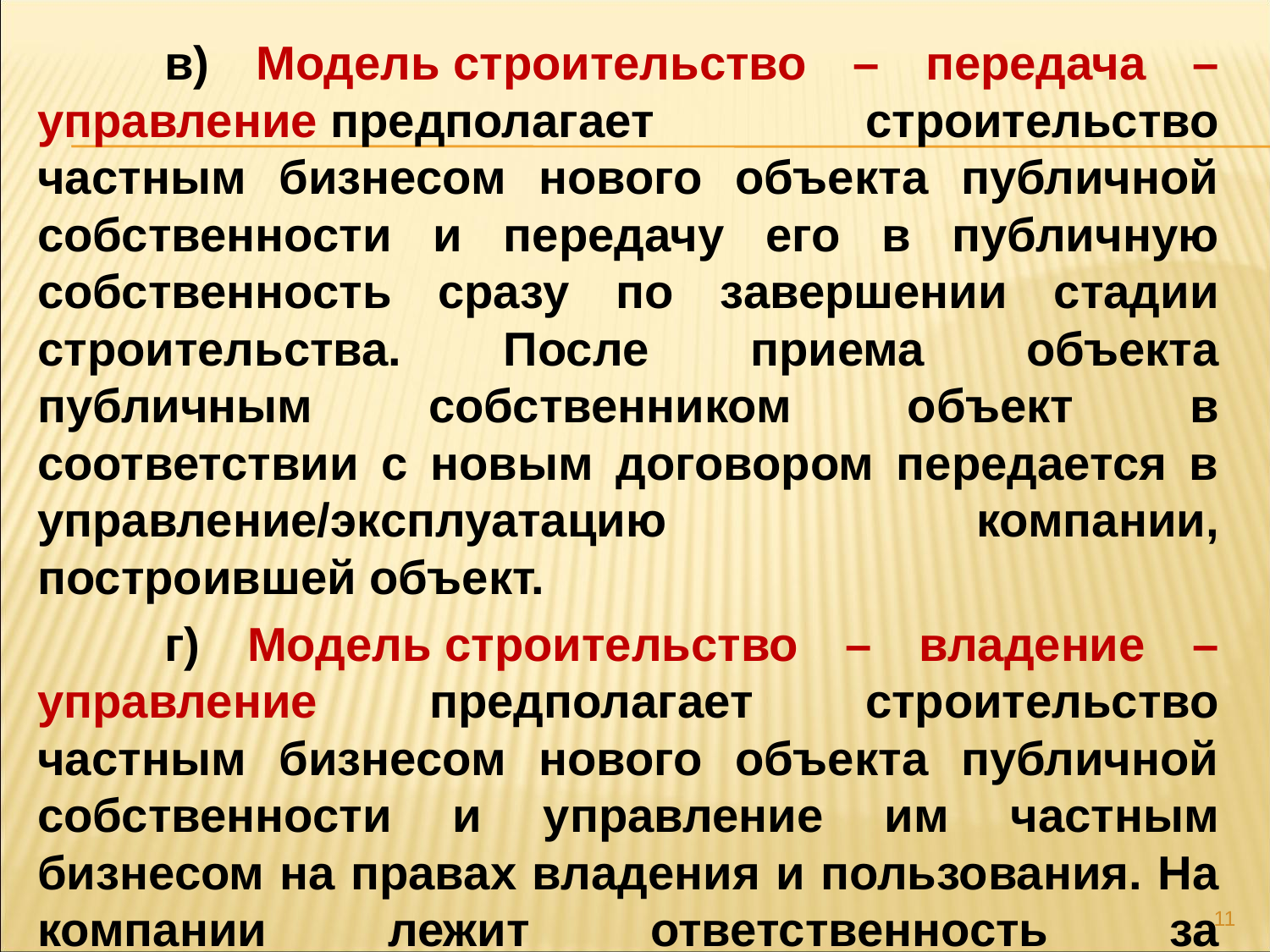

в) Модель строительство – передача – управление предполагает строительство частным бизнесом нового объекта публичной собственности и передачу его в публичную собственность сразу по завершении стадии строительства. После приема объекта публичным собственником объект в соответствии с новым договором передается в управление/эксплуатацию компании, построившей объект.
	г) Модель строительство – владение – управление предполагает строительство частным бизнесом нового объекта публичной собственности и управление им частным бизнесом на правах владения и пользования. На компании лежит ответственность за строительство, управление, эксплуатацию, обслуживание объекта.
11